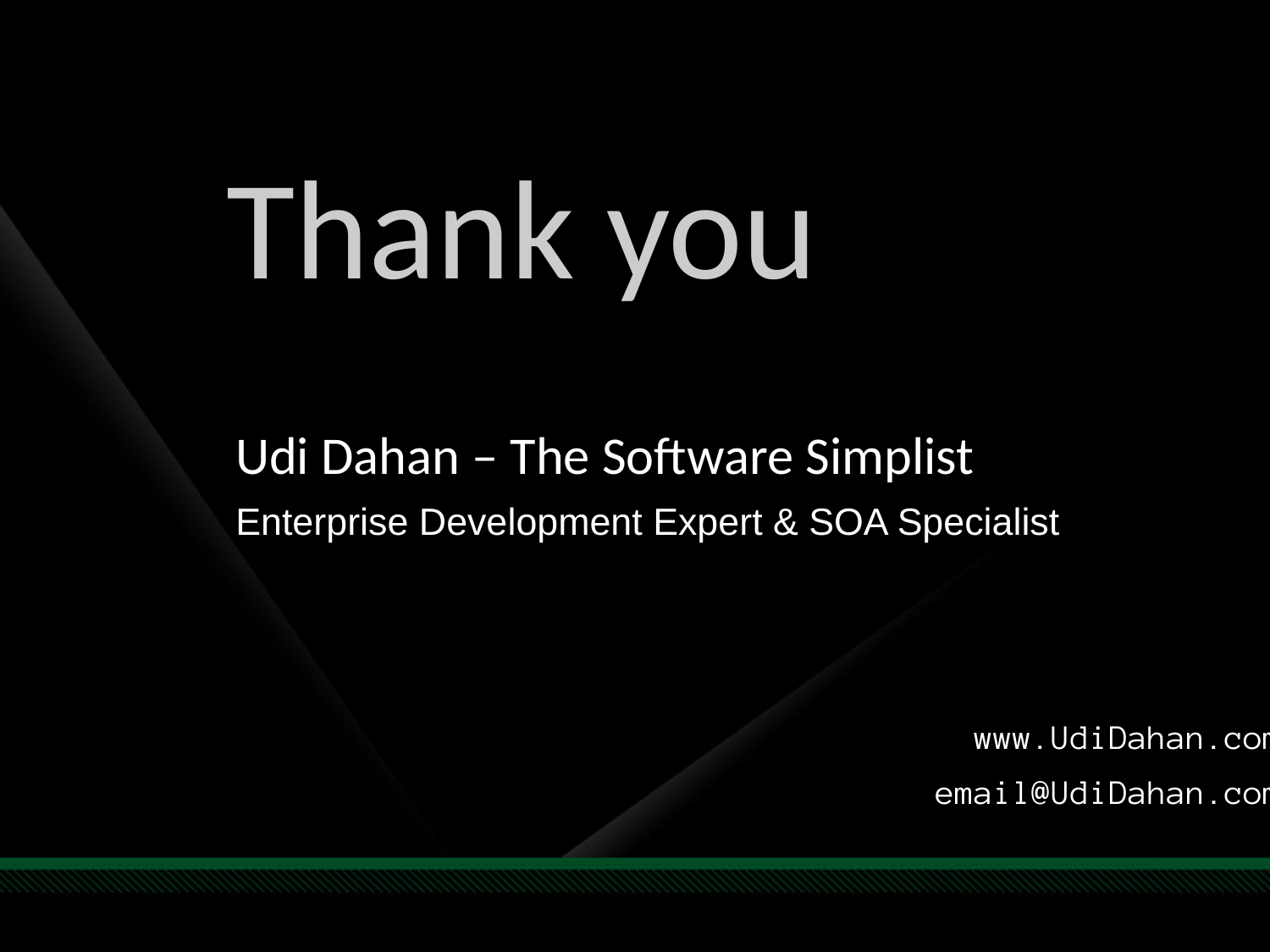

Thank you
Udi Dahan – The Software Simplist
Enterprise Development Expert & SOA Specialist
www.UdiDahan.com
email@UdiDahan.com